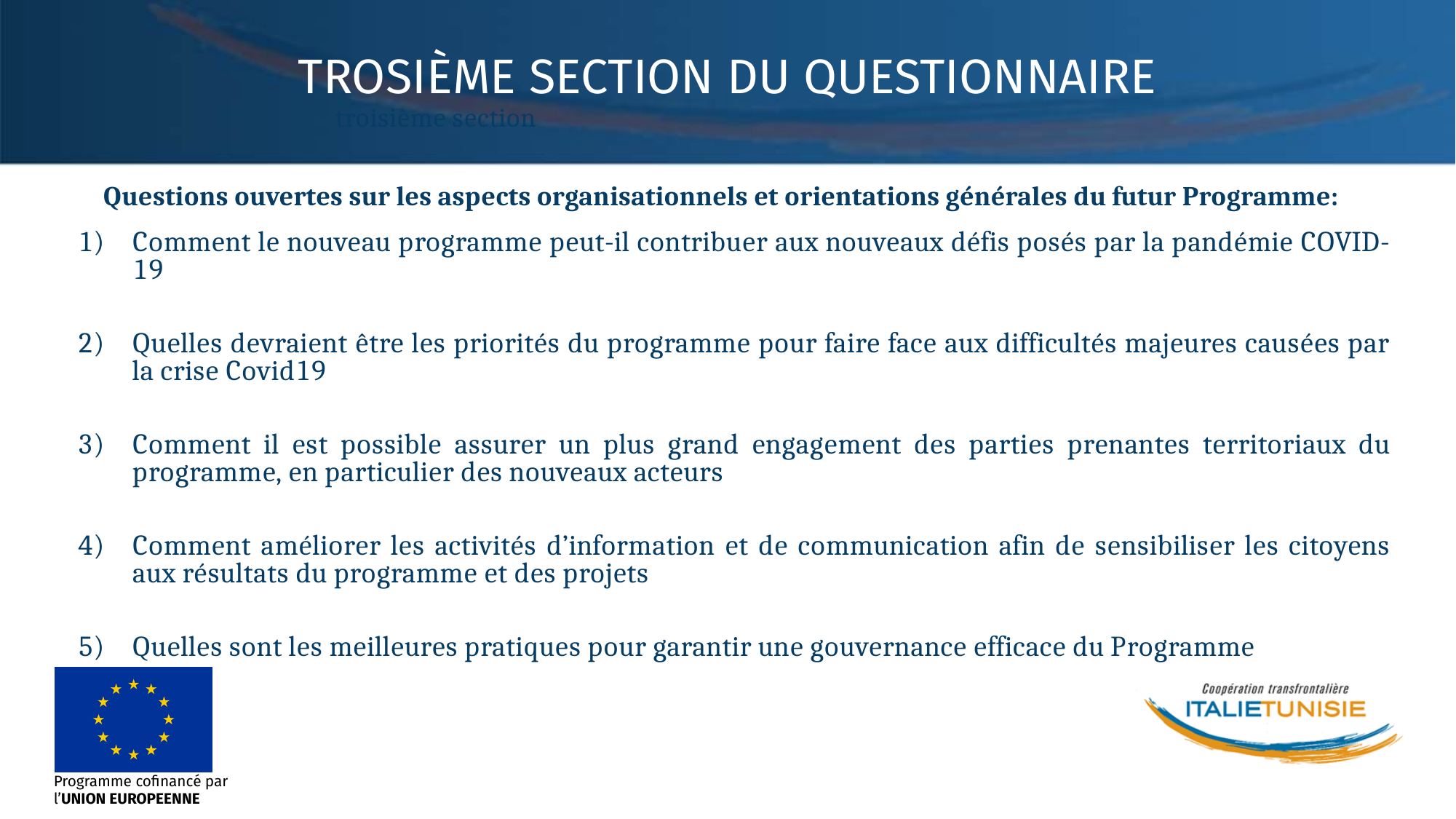

# TROSIÈME SECTION DU QUESTIONNAIRE
troisième section
Questions ouvertes sur les aspects organisationnels et orientations générales du futur Programme:

Comment le nouveau programme peut-il contribuer aux nouveaux défis posés par la pandémie COVID-19

Quelles devraient être les priorités du programme pour faire face aux difficultés majeures causées par la crise Covid19

Comment il est possible assurer un plus grand engagement des parties prenantes territoriaux du programme, en particulier des nouveaux acteurs

Comment améliorer les activités d’information et de communication afin de sensibiliser les citoyens aux résultats du programme et des projets

Quelles sont les meilleures pratiques pour garantir une gouvernance efficace du Programme